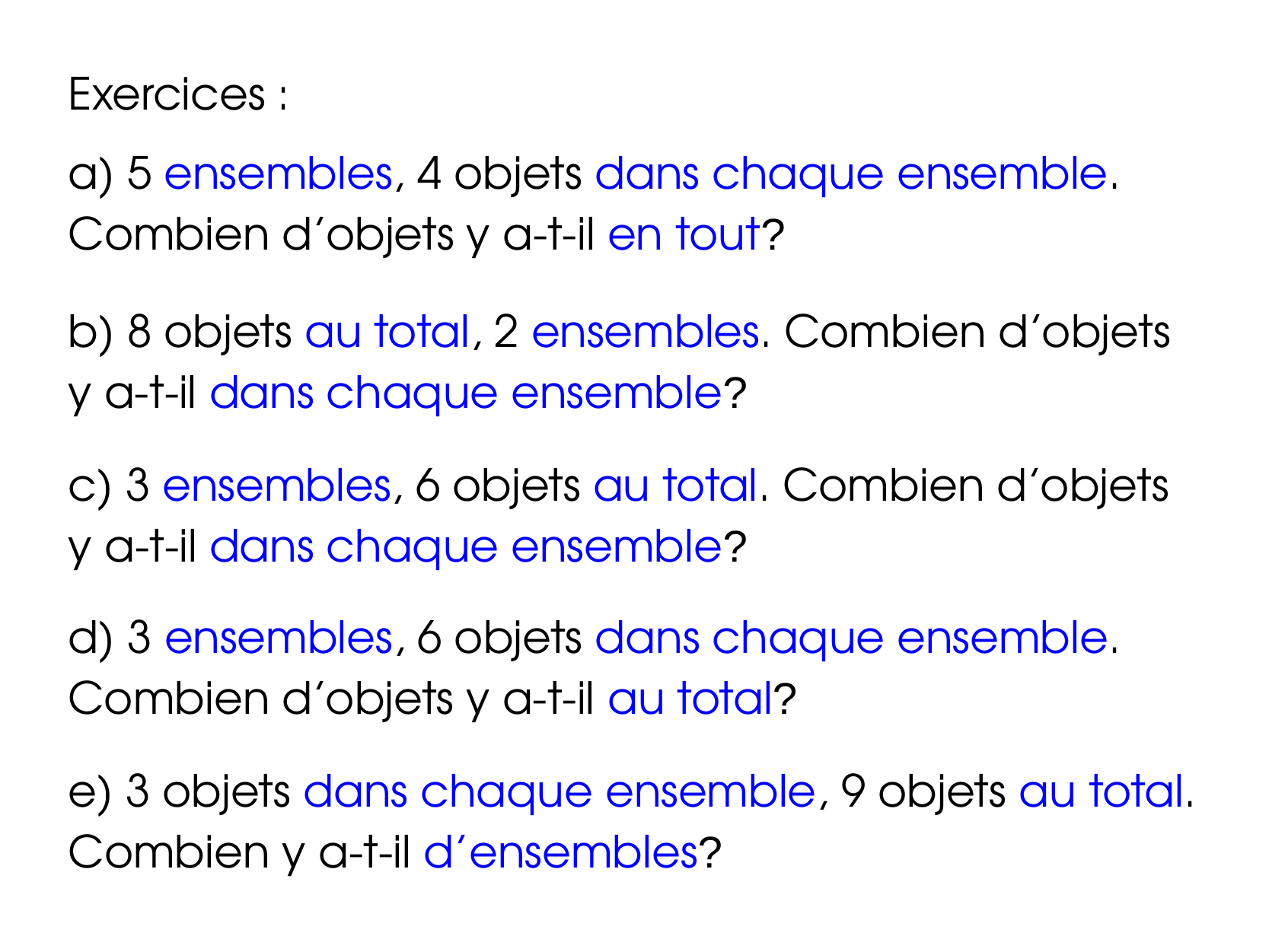

Exercices :
a) 5 ensembles, 4 objets dans chaque ensemble. Combien d’objets y a-t-il en tout?
b) 8 objets au total, 2 ensembles. Combien d’objets y a-t-il dans chaque ensemble?
c) 3 ensembles, 6 objets au total. Combien d’objets y a-t-il dans chaque ensemble?
d) 3 ensembles, 6 objets dans chaque ensemble. Combien d’objets y a-t-il au total?
e) 3 objets dans chaque ensemble, 9 objets au total. Combien y a-t-il d’ensembles?